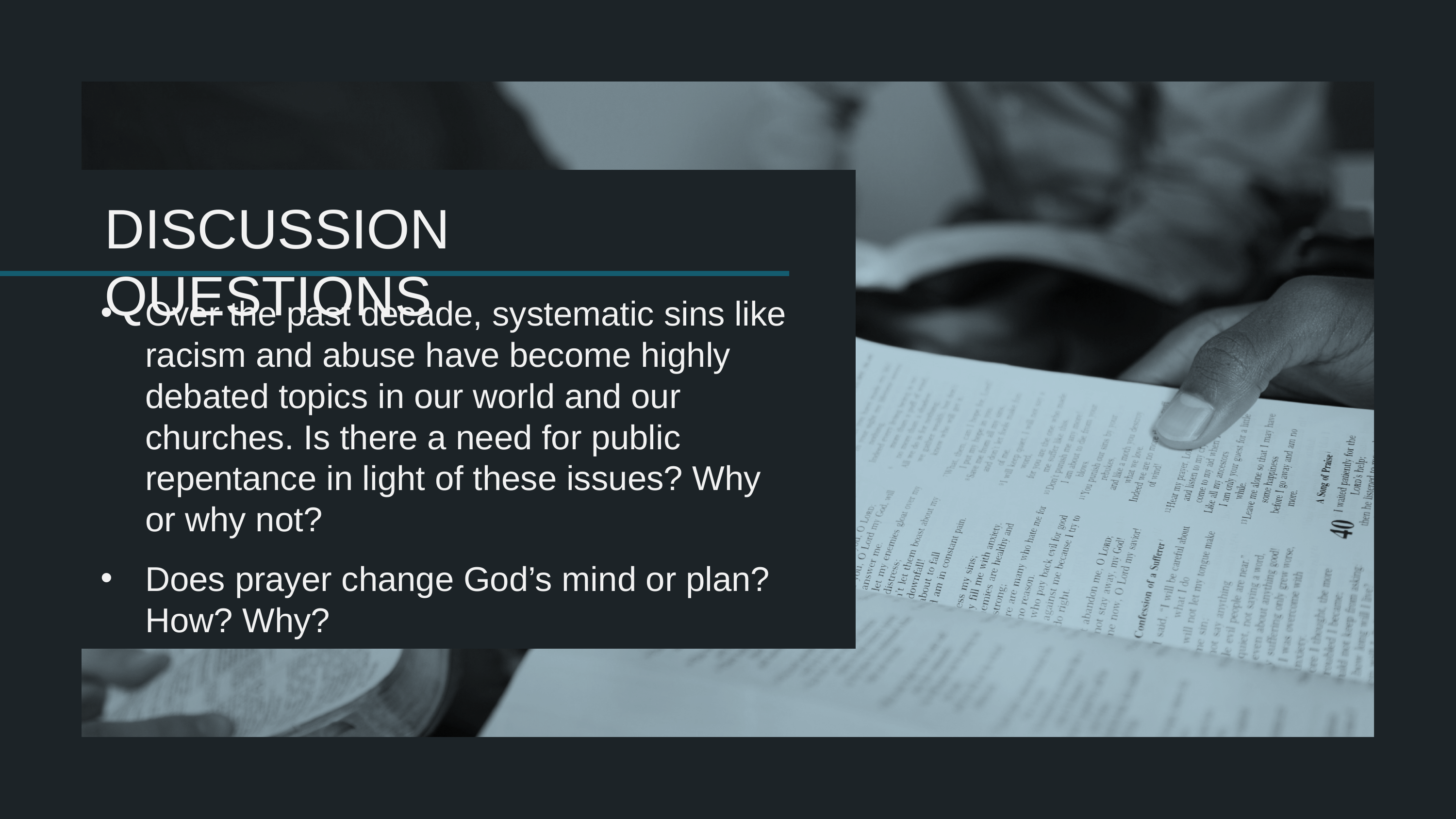

Over the past decade, systematic sins like racism and abuse have become highly debated topics in our world and our churches. Is there a need for public repentance in light of these issues? Why or why not?
Does prayer change God’s mind or plan? How? Why?